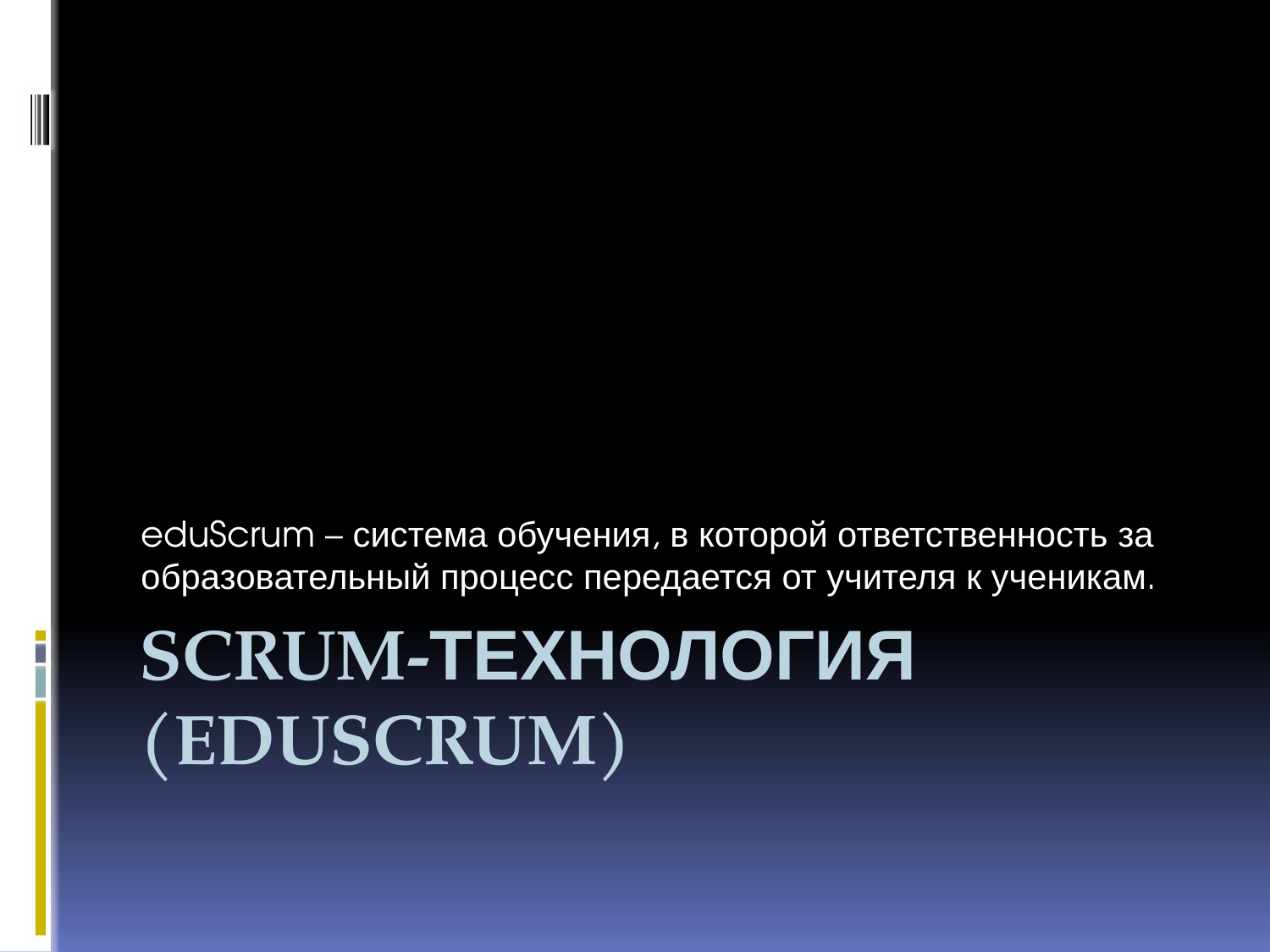

eduScrum – система обучения, в которой ответственность за образовательный процесс передается от учителя к ученикам.
# Scrum-ТЕХНОЛОГИЯ (eduScrum)